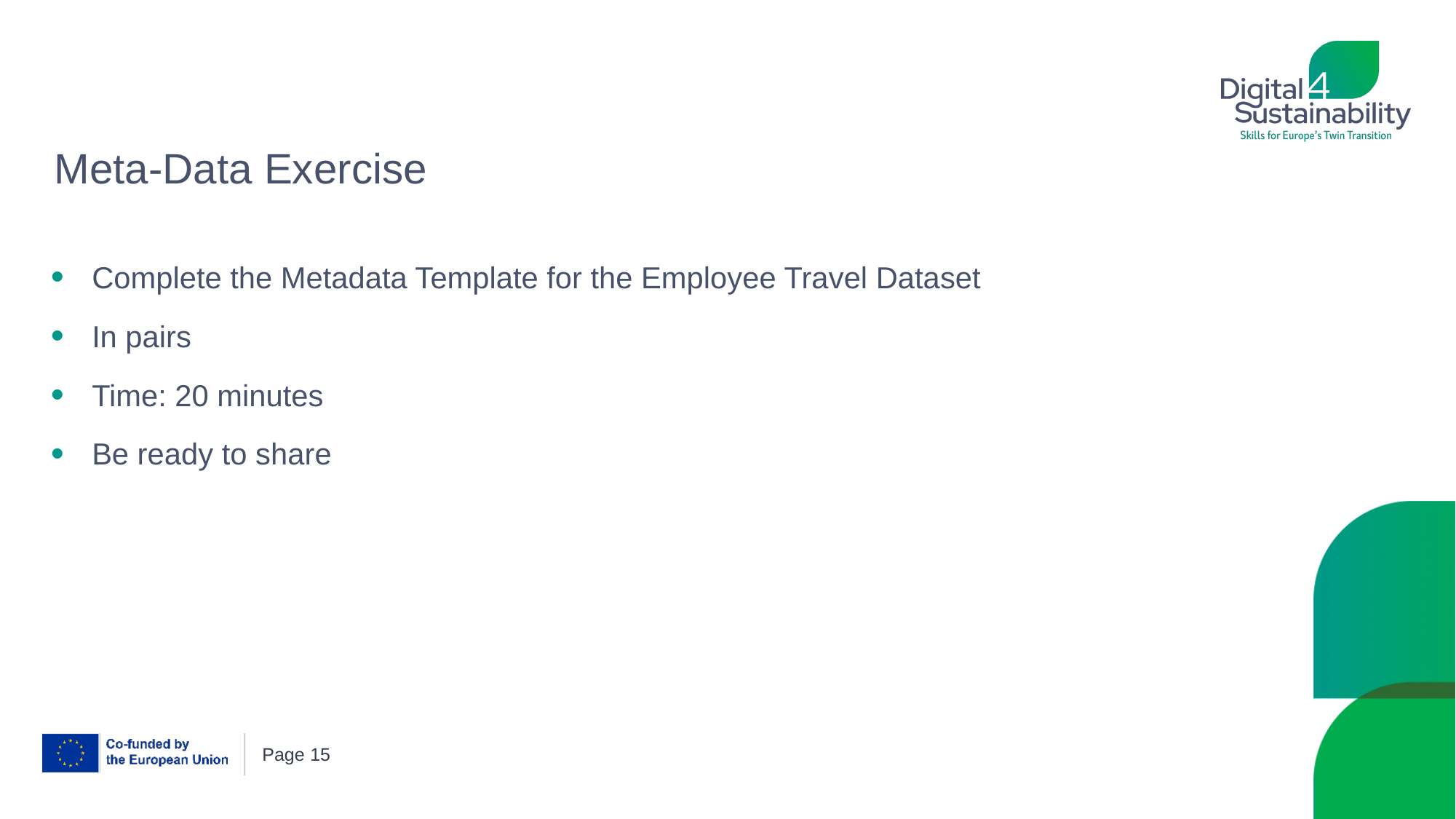

# Meta-Data Exercise

Complete the Metadata Template for the Employee Travel Dataset
In pairs
Time: 20 minutes
Be ready to share